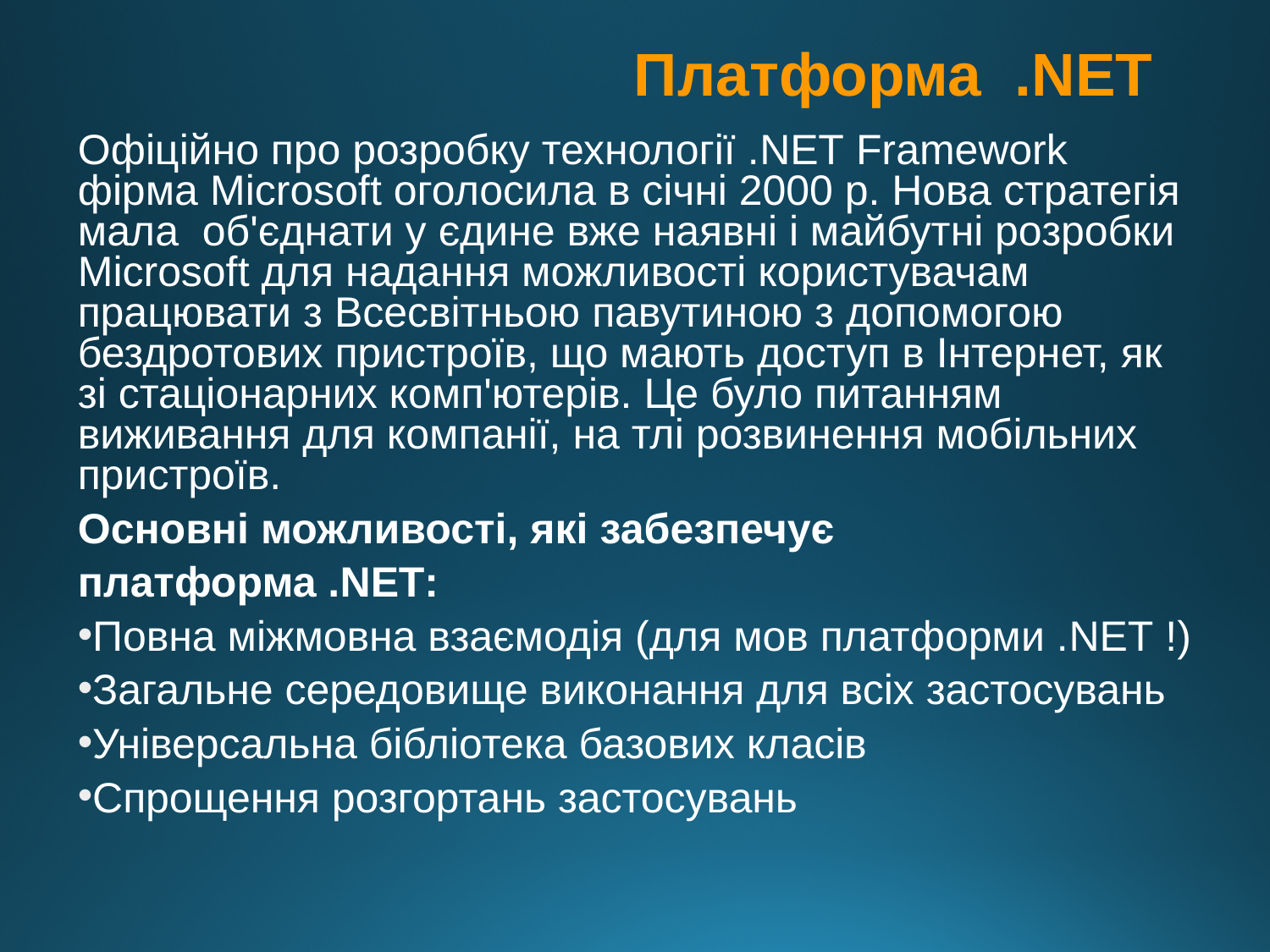

# Платформа  .NET
Офіційно про розробку технології .NET Framework фірма Microsoft оголосила в січні 2000 р. Нова стратегія мала  об'єднати у єдине вже наявні і майбутні розробки Microsoft для надання можливості користувачам працювати з Всесвітньою павутиною з допомогою бездротових пристроїв, що мають доступ в Інтернет, як зі стаціонарних комп'ютерів. Це було питанням виживання для компанії, на тлі розвинення мобільних пристроїв.
Основні можливості, які забезпечує
платформа .NET:
Повна міжмовна взаємодія (для мов платформи .NET !)
Загальне середовище виконання для всіх застосувань
Універсальна бібліотека базових класів
Спрощення розгортань застосувань